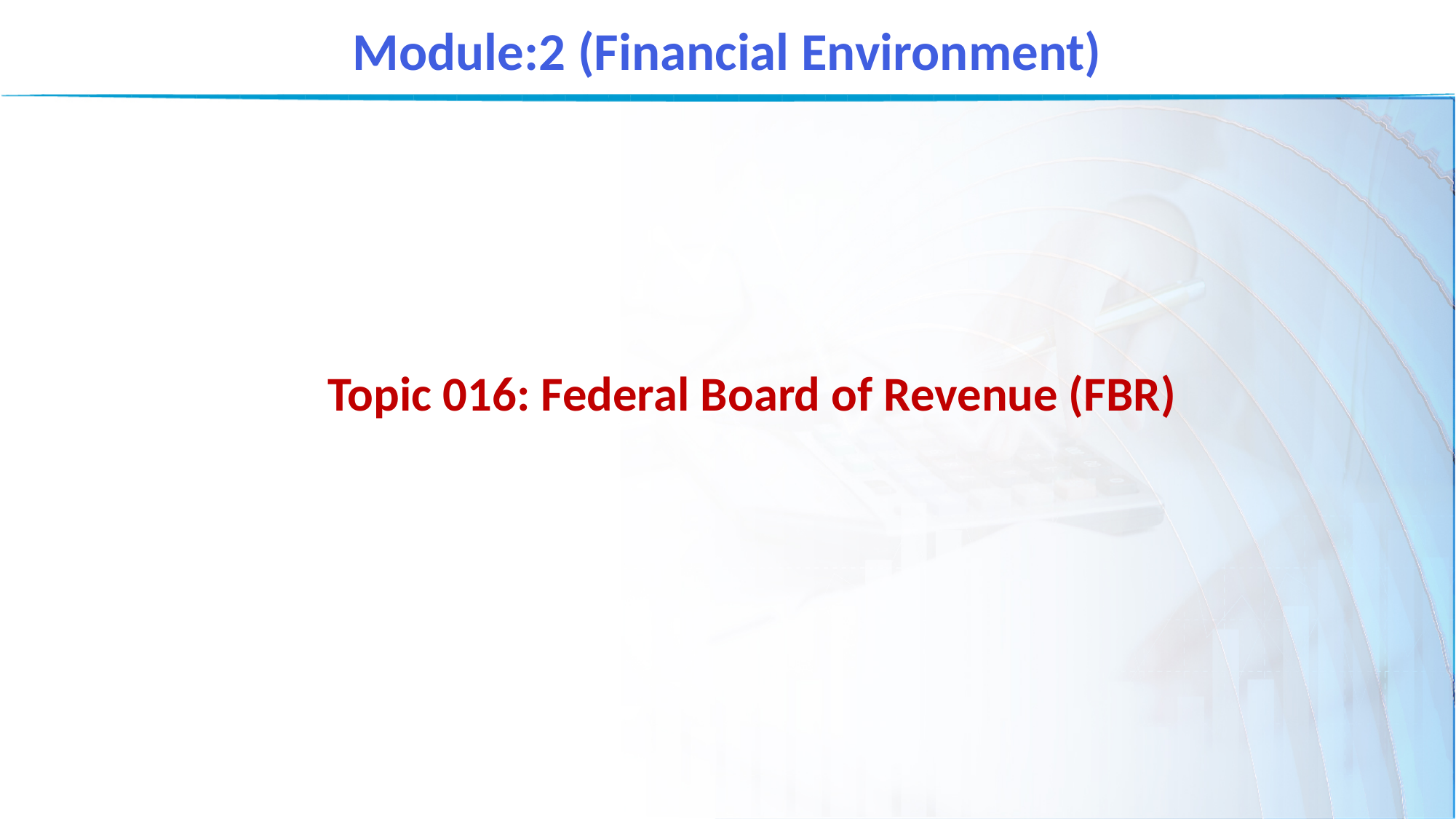

Module:2 (Financial Environment)
Topic 016: Federal Board of Revenue (FBR)